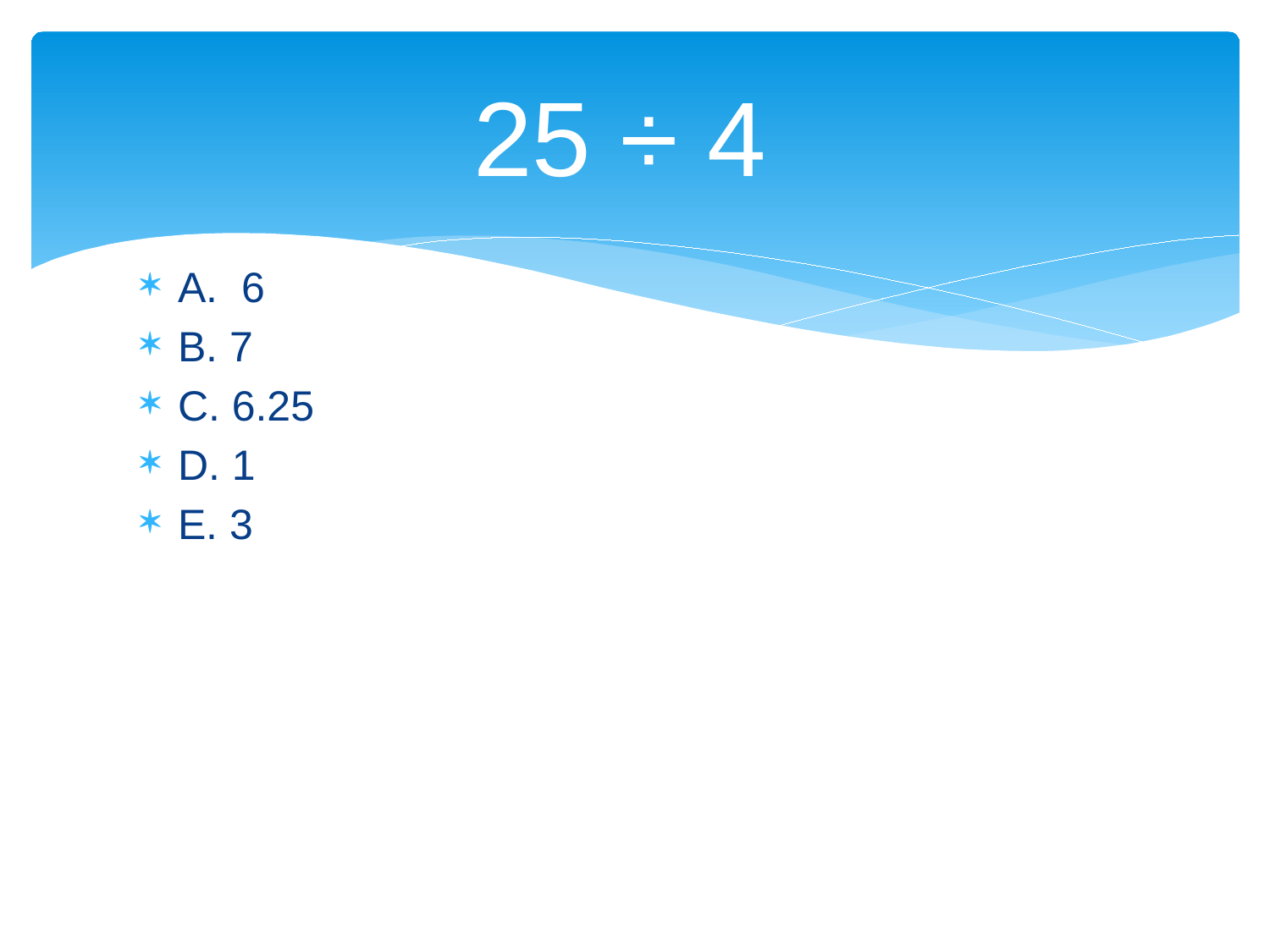

# 25 ÷ 4
A.  6
B. 7
C. 6.25
D. 1
E. 3